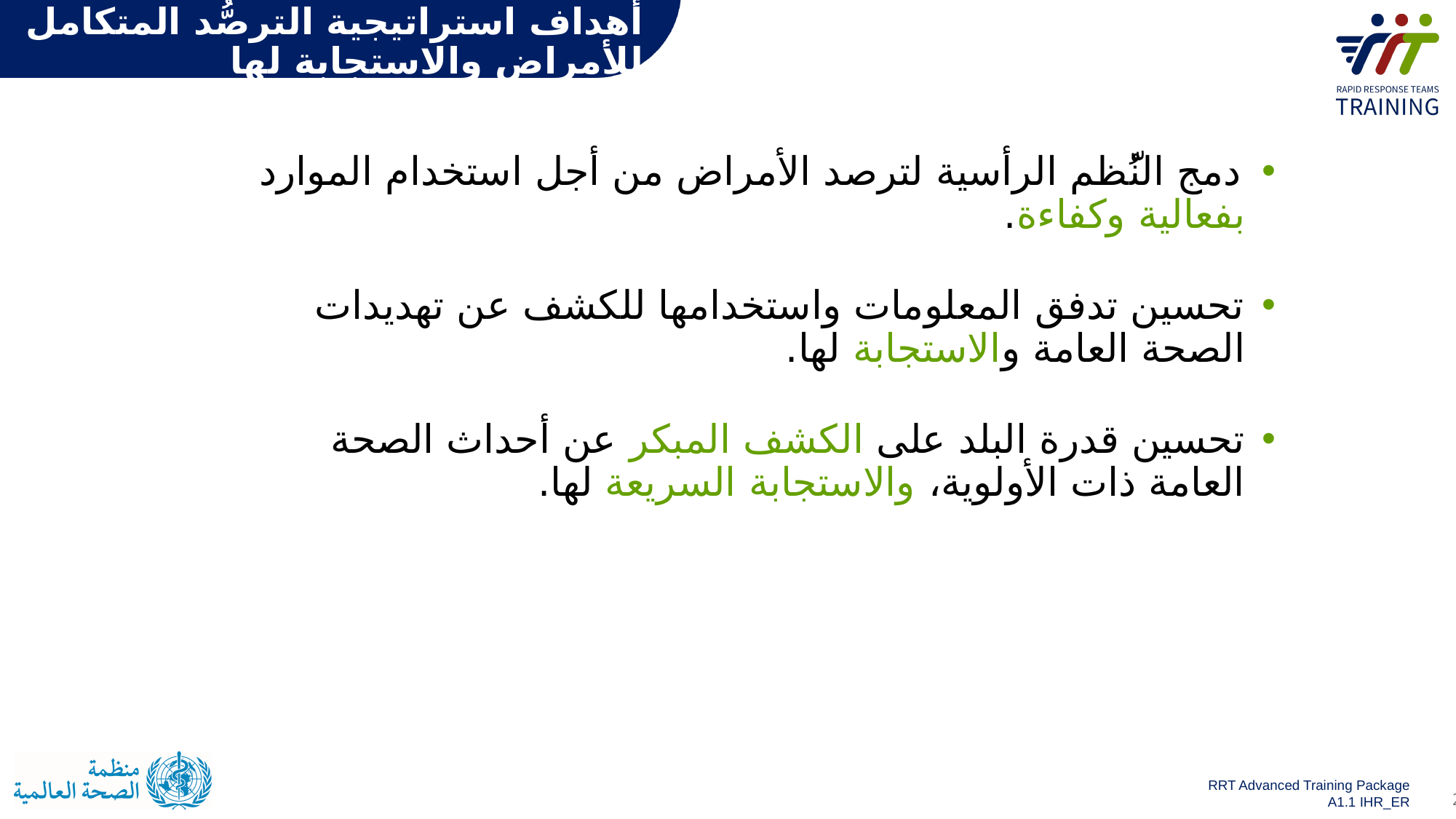

# أهداف استراتيجية الترصُّد المتكامل للأمراض والاستجابة لها
دمج النُّظم الرأسية لترصد الأمراض من أجل استخدام الموارد بفعالية وكفاءة.

تحسين تدفق المعلومات واستخدامها للكشف عن تهديدات الصحة العامة والاستجابة لها.

تحسين قدرة البلد على الكشف المبكر عن أحداث الصحة العامة ذات الأولوية، والاستجابة السريعة لها.
السلطات التنظيمية الصارمة، 2003